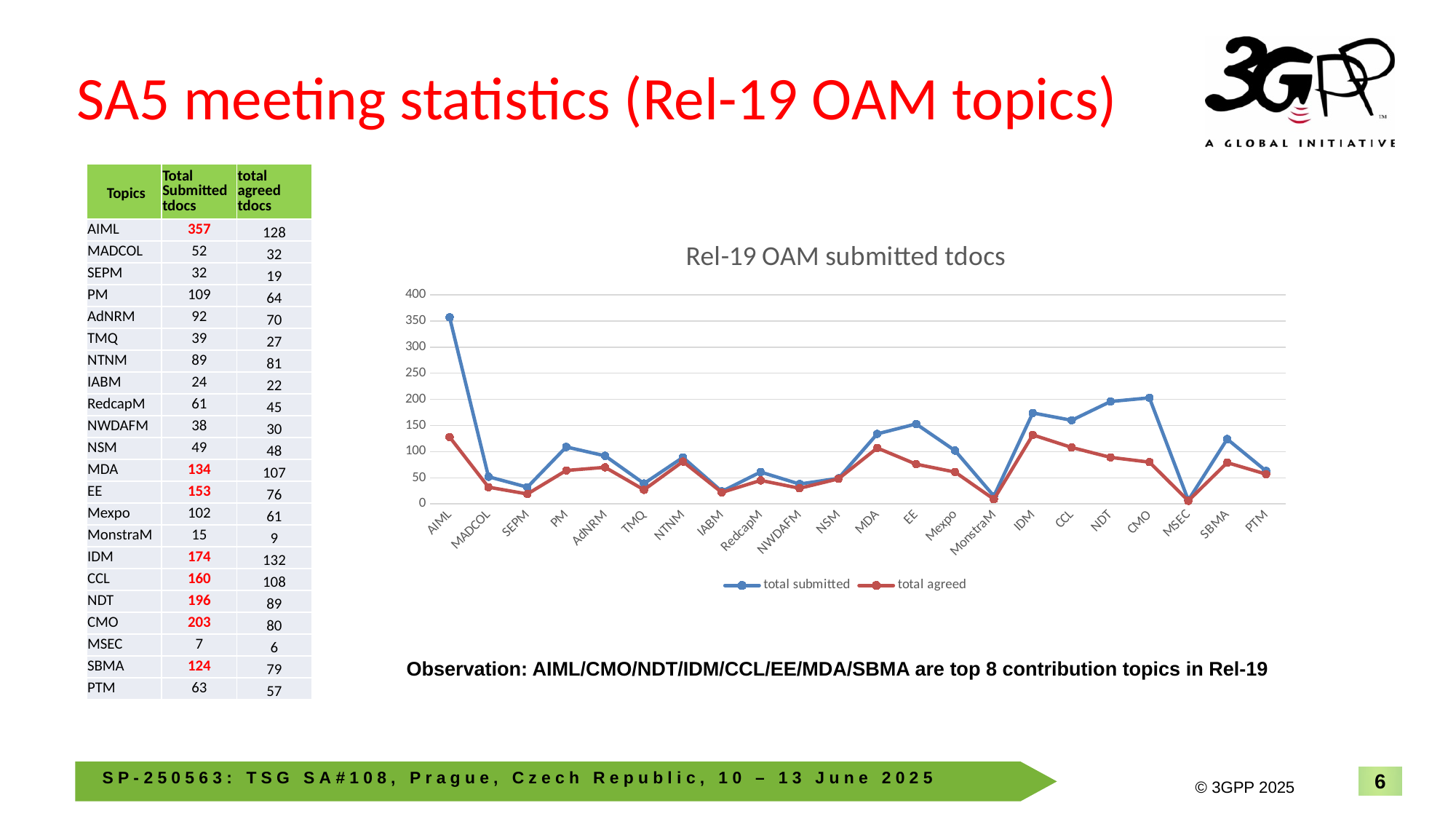

# SA5 meeting statistics (Rel-19 OAM topics)
| Topics | Total Submitted tdocs | total agreed tdocs |
| --- | --- | --- |
| AIML | 357 | 128 |
| MADCOL | 52 | 32 |
| SEPM | 32 | 19 |
| PM | 109 | 64 |
| AdNRM | 92 | 70 |
| TMQ | 39 | 27 |
| NTNM | 89 | 81 |
| IABM | 24 | 22 |
| RedcapM | 61 | 45 |
| NWDAFM | 38 | 30 |
| NSM | 49 | 48 |
| MDA | 134 | 107 |
| EE | 153 | 76 |
| Mexpo | 102 | 61 |
| MonstraM | 15 | 9 |
| IDM | 174 | 132 |
| CCL | 160 | 108 |
| NDT | 196 | 89 |
| CMO | 203 | 80 |
| MSEC | 7 | 6 |
| SBMA | 124 | 79 |
| PTM | 63 | 57 |

### Chart: Rel-19 OAM submitted tdocs

| Category | total submitted | total agreed |
|---|---|---|
| AIML | 357.0 | 128.0 |
| MADCOL | 52.0 | 32.0 |
| SEPM | 32.0 | 19.0 |
| PM | 109.0 | 64.0 |
| AdNRM | 92.0 | 70.0 |
| TMQ | 39.0 | 27.0 |
| NTNM | 89.0 | 81.0 |
| IABM | 24.0 | 22.0 |
| RedcapM | 61.0 | 45.0 |
| NWDAFM | 38.0 | 30.0 |
| NSM | 49.0 | 48.0 |
| MDA | 134.0 | 107.0 |
| EE | 153.0 | 76.0 |
| Mexpo | 102.0 | 61.0 |
| MonstraM | 15.0 | 9.0 |
| IDM | 174.0 | 132.0 |
| CCL | 160.0 | 108.0 |
| NDT | 196.0 | 89.0 |
| CMO | 203.0 | 80.0 |
| MSEC | 7.0 | 6.0 |
| SBMA | 124.0 | 79.0 |
| PTM | 63.0 | 57.0 |
Observation: AIML/CMO/NDT/IDM/CCL/EE/MDA/SBMA are top 8 contribution topics in Rel-19